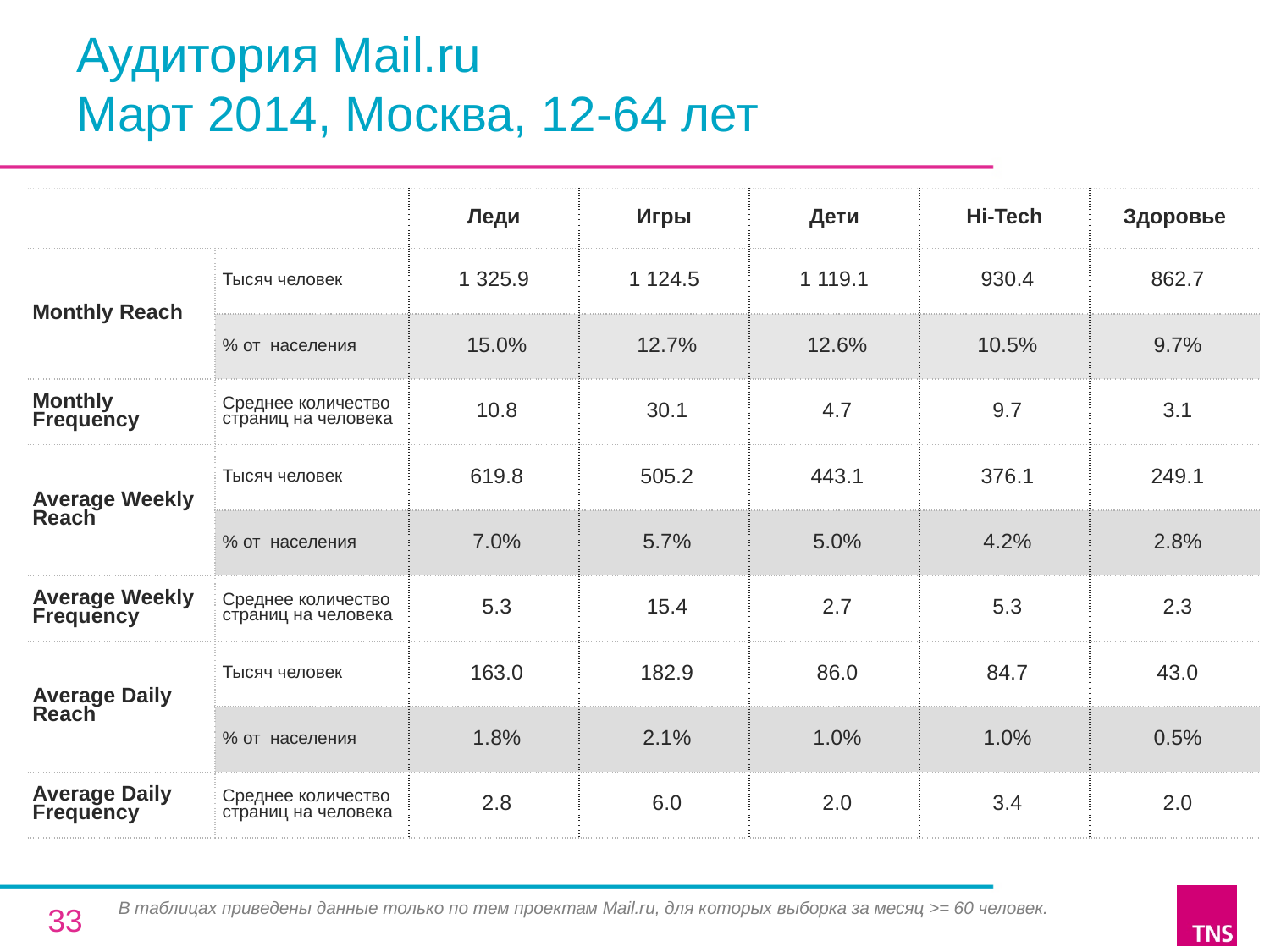

# Аудитория Mail.ru Март 2014, Москва, 12-64 лет
|  |  | Леди | Игры | Дети | Hi-Tech | Здоровье |
| --- | --- | --- | --- | --- | --- | --- |
| Monthly Reach | Тысяч человек | 1 325.9 | 1 124.5 | 1 119.1 | 930.4 | 862.7 |
|  | % от населения | 15.0% | 12.7% | 12.6% | 10.5% | 9.7% |
| Monthly Frequency | Среднее количество страниц на человека | 10.8 | 30.1 | 4.7 | 9.7 | 3.1 |
| Average Weekly Reach | Тысяч человек | 619.8 | 505.2 | 443.1 | 376.1 | 249.1 |
|  | % от населения | 7.0% | 5.7% | 5.0% | 4.2% | 2.8% |
| Average Weekly Frequency | Среднее количество страниц на человека | 5.3 | 15.4 | 2.7 | 5.3 | 2.3 |
| Average Daily Reach | Тысяч человек | 163.0 | 182.9 | 86.0 | 84.7 | 43.0 |
|  | % от населения | 1.8% | 2.1% | 1.0% | 1.0% | 0.5% |
| Average Daily Frequency | Среднее количество страниц на человека | 2.8 | 6.0 | 2.0 | 3.4 | 2.0 |
В таблицах приведены данные только по тем проектам Mail.ru, для которых выборка за месяц >= 60 человек.
33